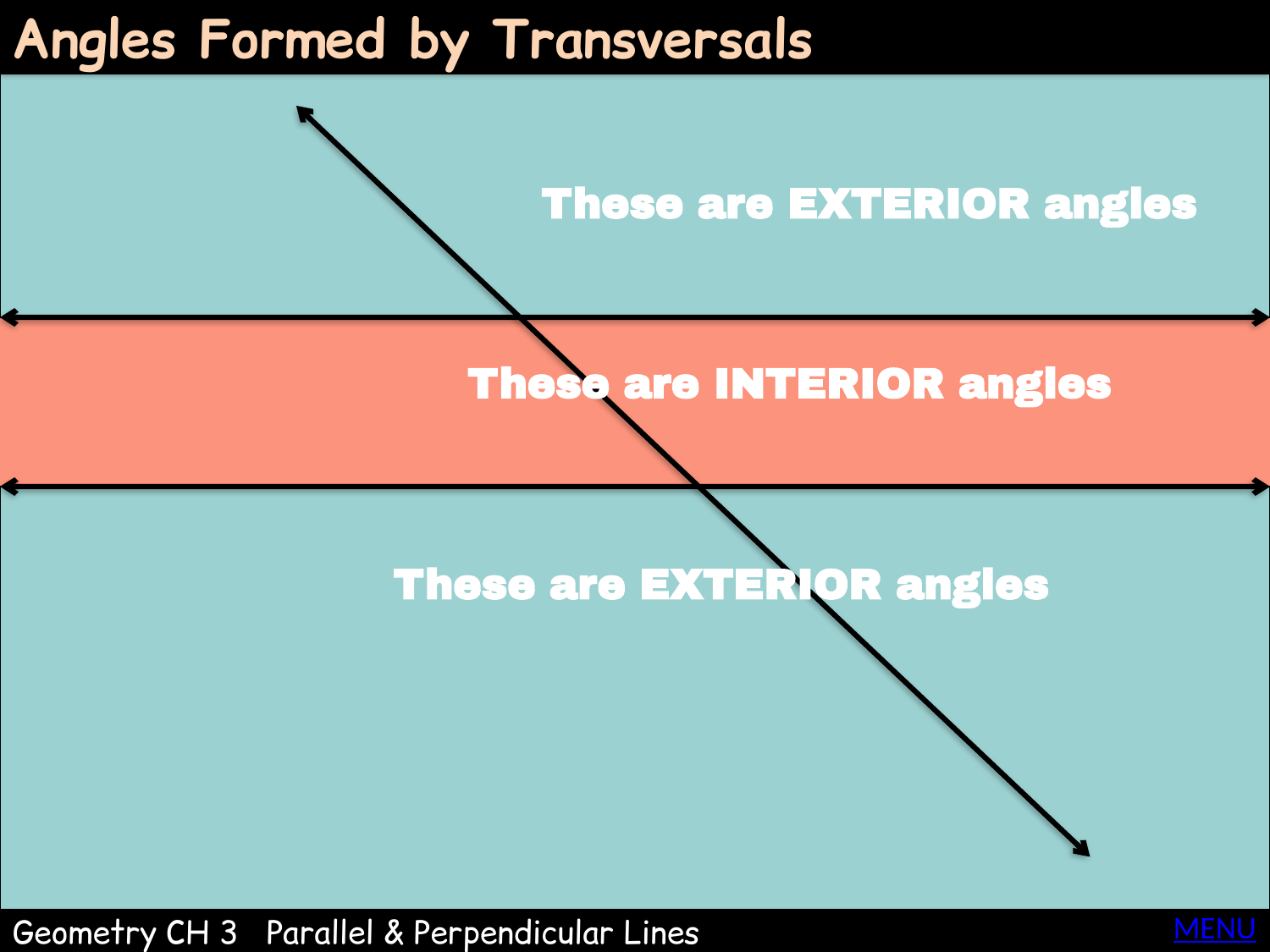

Angles Formed by Transversals

These are EXTERIOR angles

These are INTERIOR angles

These are EXTERIOR angles
MENU
Geometry CH 3	Parallel & Perpendicular Lines